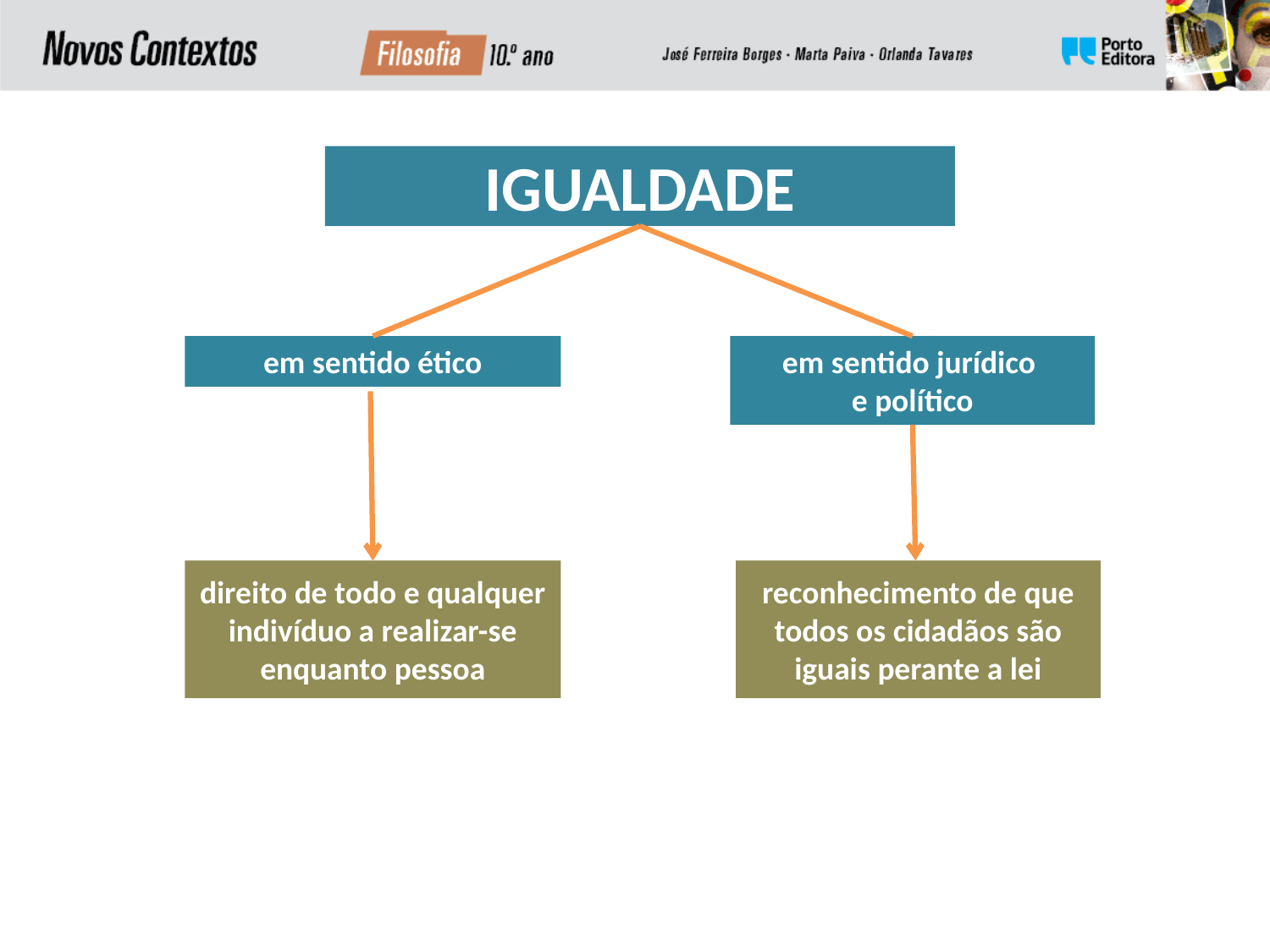

IGUALDADE
em sentido ético
em sentido jurídico
e político
direito de todo e qualquer indivíduo a realizar-se enquanto pessoa
reconhecimento de que todos os cidadãos são iguais perante a lei